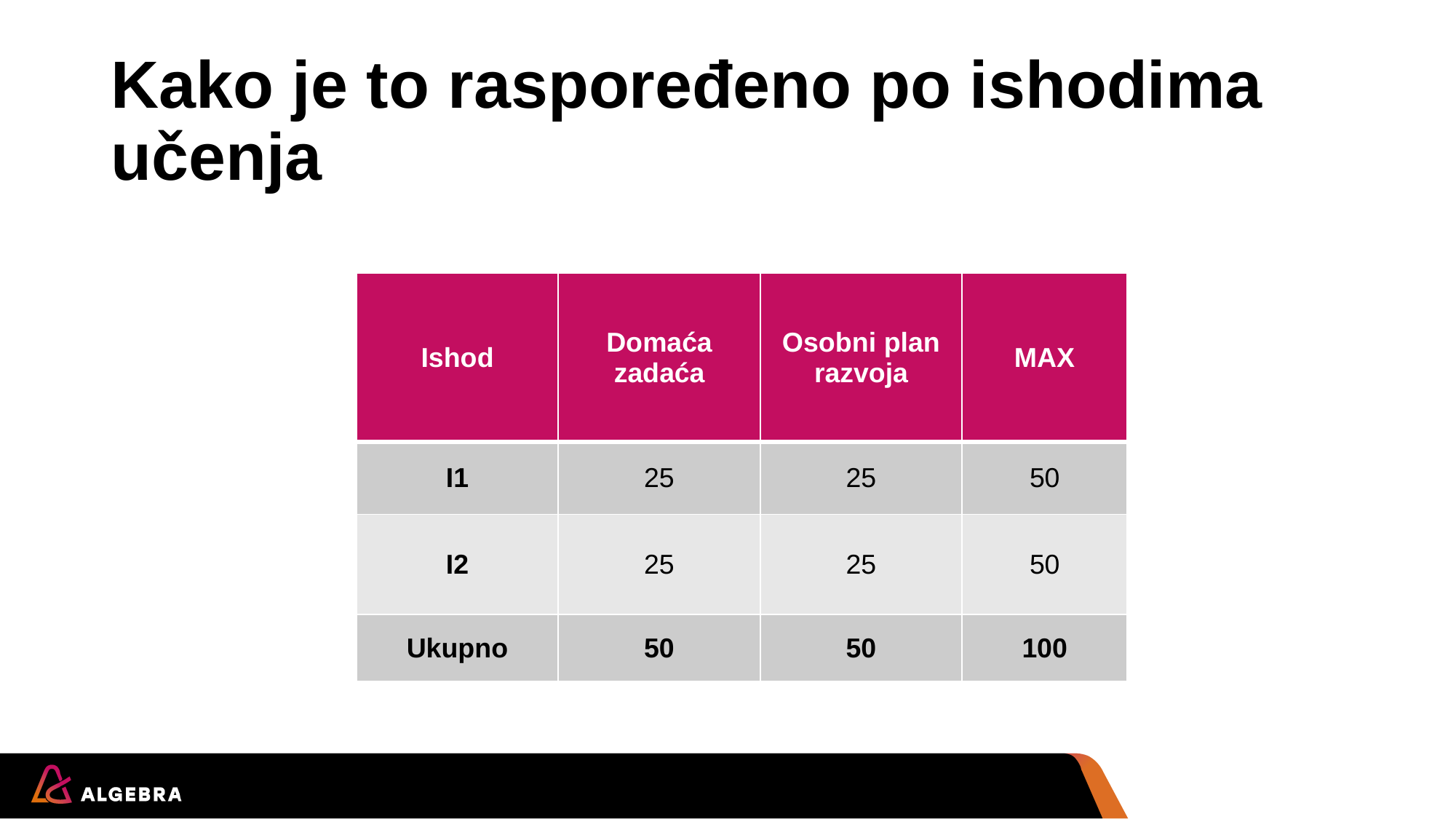

# Kako je to raspoređeno po ishodima učenja
| Ishod | Domaća zadaća | Osobni plan razvoja | MAX |
| --- | --- | --- | --- |
| I1 | 25 | 25 | 50 |
| I2 | 25 | 25 | 50 |
| Ukupno | 50 | 50 | 100 |